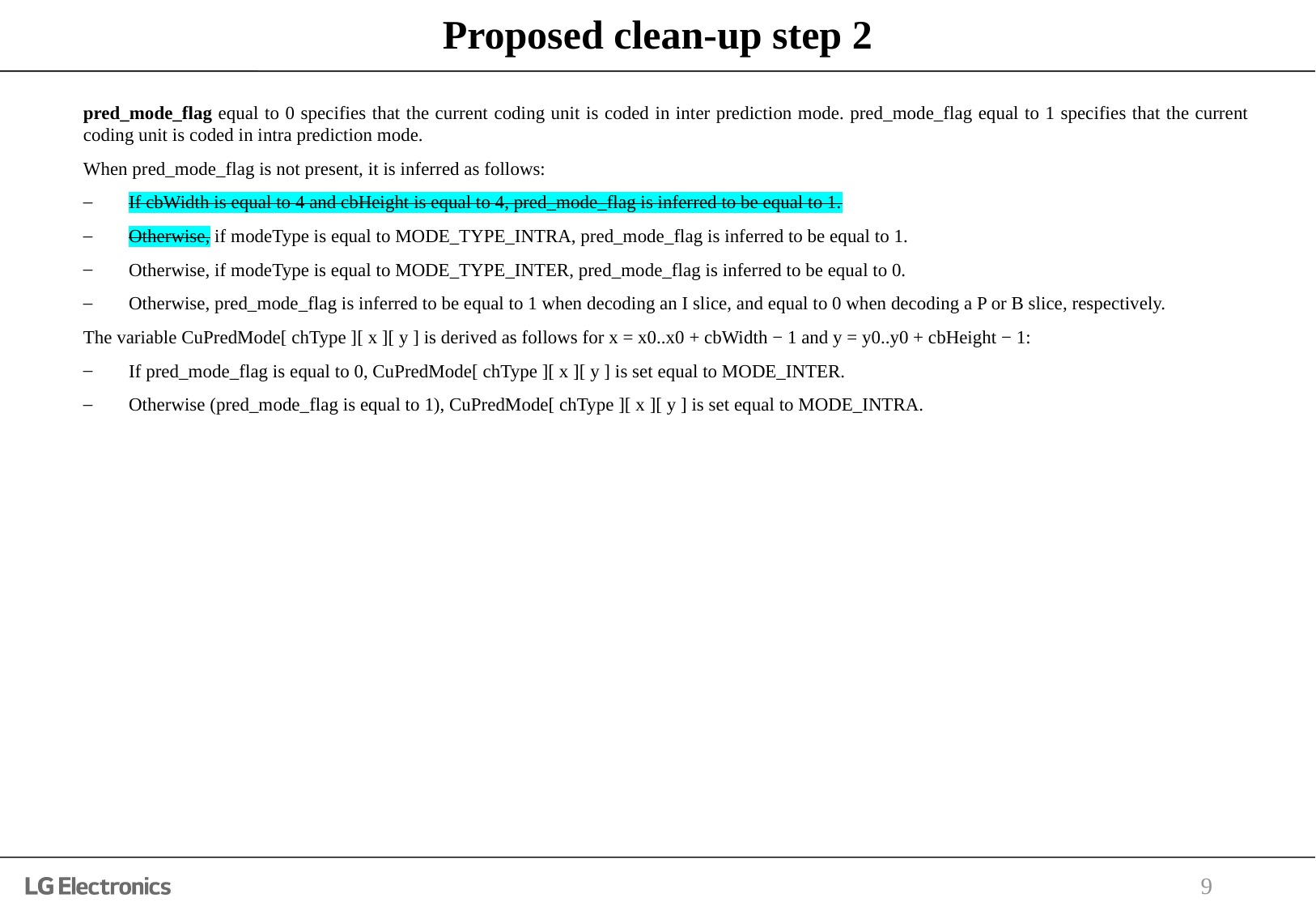

# Proposed clean-up step 2
pred_mode_flag equal to 0 specifies that the current coding unit is coded in inter prediction mode. pred_mode_flag equal to 1 specifies that the current coding unit is coded in intra prediction mode.
When pred_mode_flag is not present, it is inferred as follows:
If cbWidth is equal to 4 and cbHeight is equal to 4, pred_mode_flag is inferred to be equal to 1.
Otherwise, if modeType is equal to MODE_TYPE_INTRA, pred_mode_flag is inferred to be equal to 1.
Otherwise, if modeType is equal to MODE_TYPE_INTER, pred_mode_flag is inferred to be equal to 0.
Otherwise, pred_mode_flag is inferred to be equal to 1 when decoding an I slice, and equal to 0 when decoding a P or B slice, respectively.
The variable CuPredMode[ chType ][ x ][ y ] is derived as follows for x = x0..x0 + cbWidth − 1 and y = y0..y0 + cbHeight − 1:
If pred_mode_flag is equal to 0, CuPredMode[ chType ][ x ][ y ] is set equal to MODE_INTER.
Otherwise (pred_mode_flag is equal to 1), CuPredMode[ chType ][ x ][ y ] is set equal to MODE_INTRA.
9